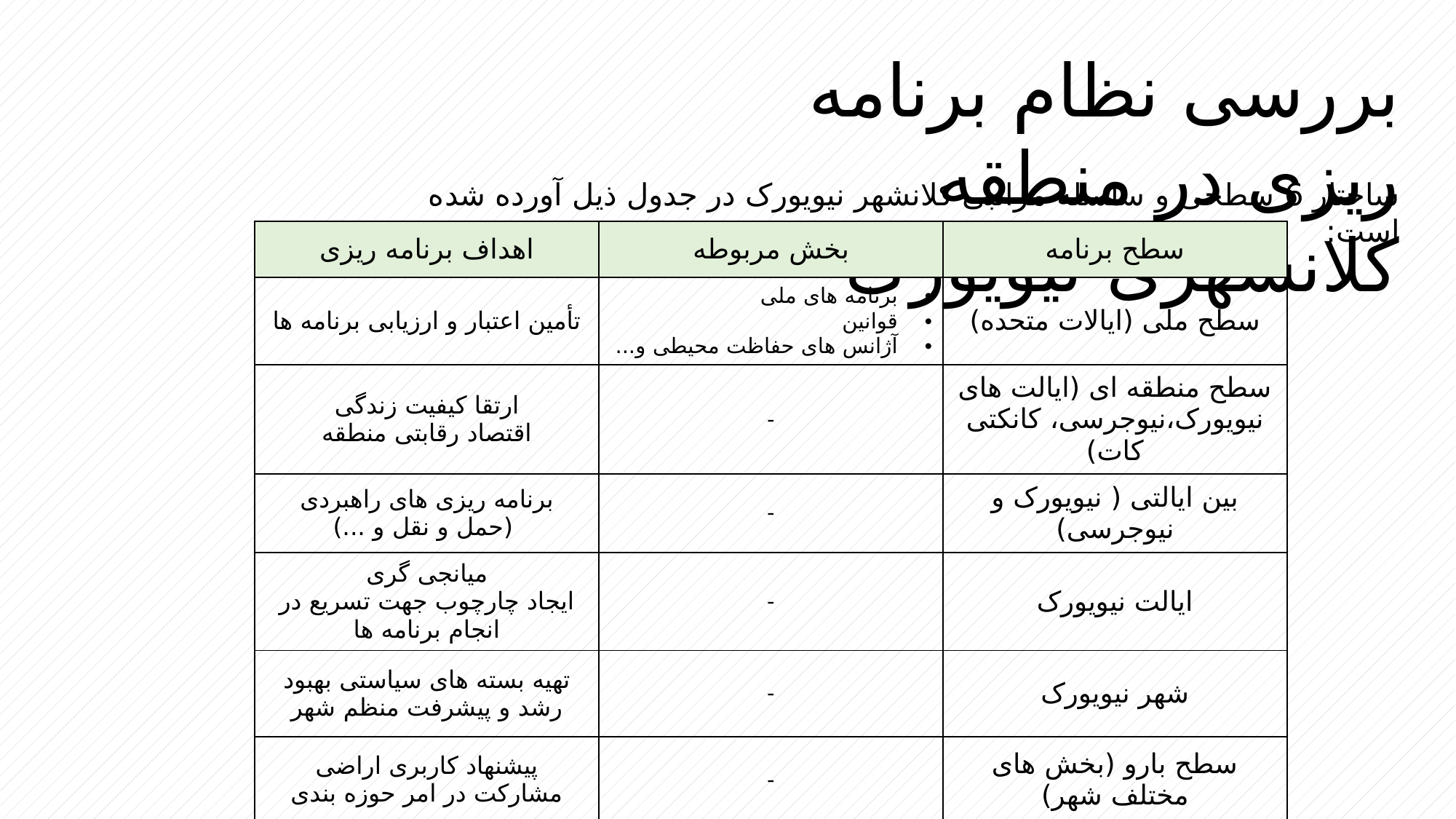

بررسی نظام برنامه ریزی در منطقه کلانشهری نیویورک
ساختار 6 سطحی و سلسله مراتبی کلانشهر نیویورک در جدول ذیل آورده شده است:
| اهداف برنامه ریزی | بخش مربوطه | سطح برنامه |
| --- | --- | --- |
| تأمین اعتبار و ارزیابی برنامه ها | برنامه های ملی قوانین آژانس های حفاظت محیطی و... | سطح ملی (ایالات متحده) |
| ارتقا کیفیت زندگی اقتصاد رقابتی منطقه | - | سطح منطقه ای (ایالت های نیویورک،نیوجرسی، کانکتی کات) |
| برنامه ریزی های راهبردی (حمل و نقل و ...) | - | بین ایالتی ( نیویورک و نیوجرسی) |
| میانجی گری ایجاد چارچوب جهت تسریع در انجام برنامه ها | - | ایالت نیویورک |
| تهیه بسته های سیاستی بهبود رشد و پیشرفت منظم شهر | - | شهر نیویورک |
| پیشنهاد کاربری اراضی مشارکت در امر حوزه بندی | - | سطح بارو (بخش های مختلف شهر) |